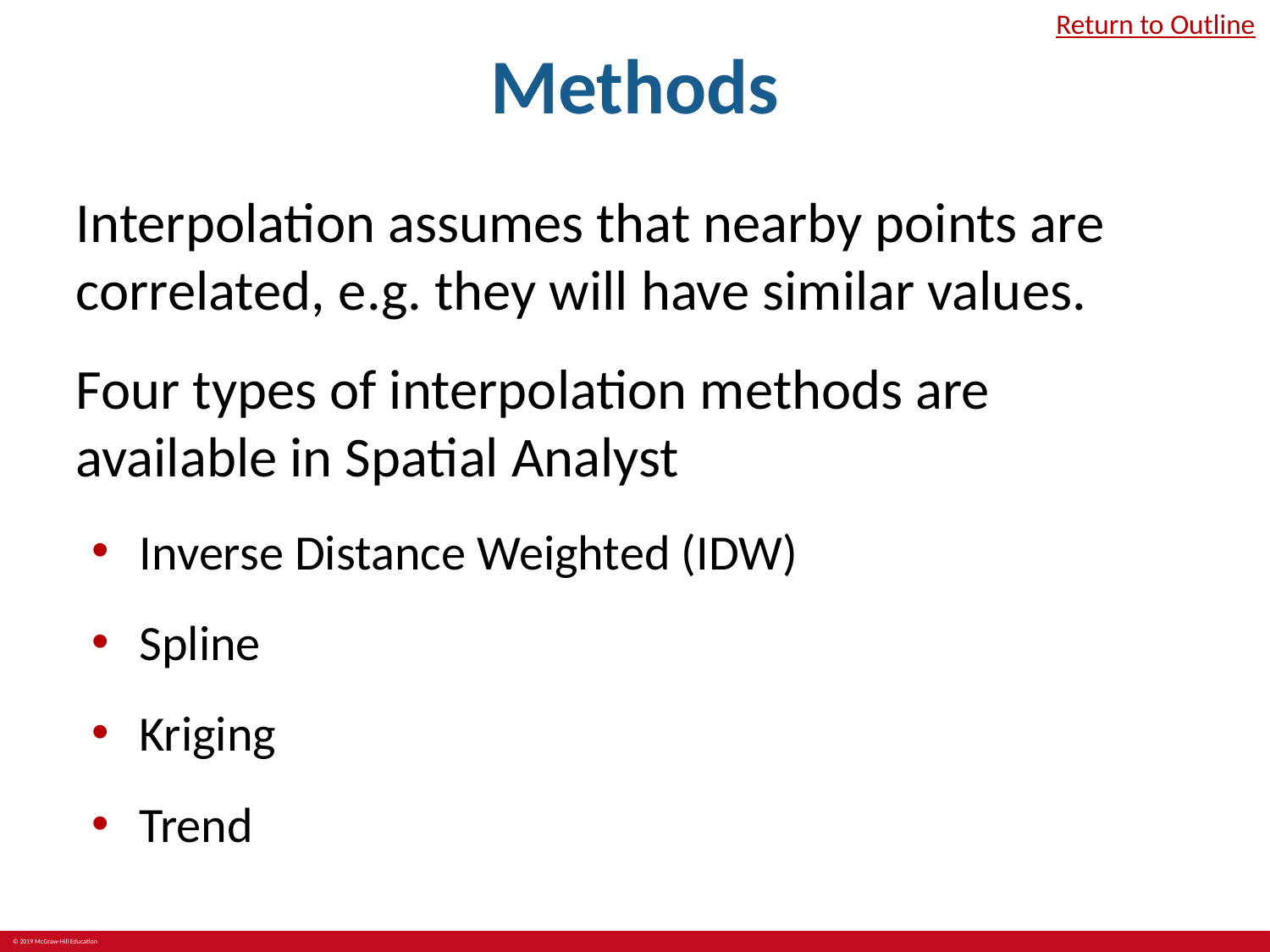

# Methods
Return to Outline
Interpolation assumes that nearby points are correlated, e.g. they will have similar values.
Four types of interpolation methods are available in Spatial Analyst
Inverse Distance Weighted (IDW)
Spline
Kriging
Trend